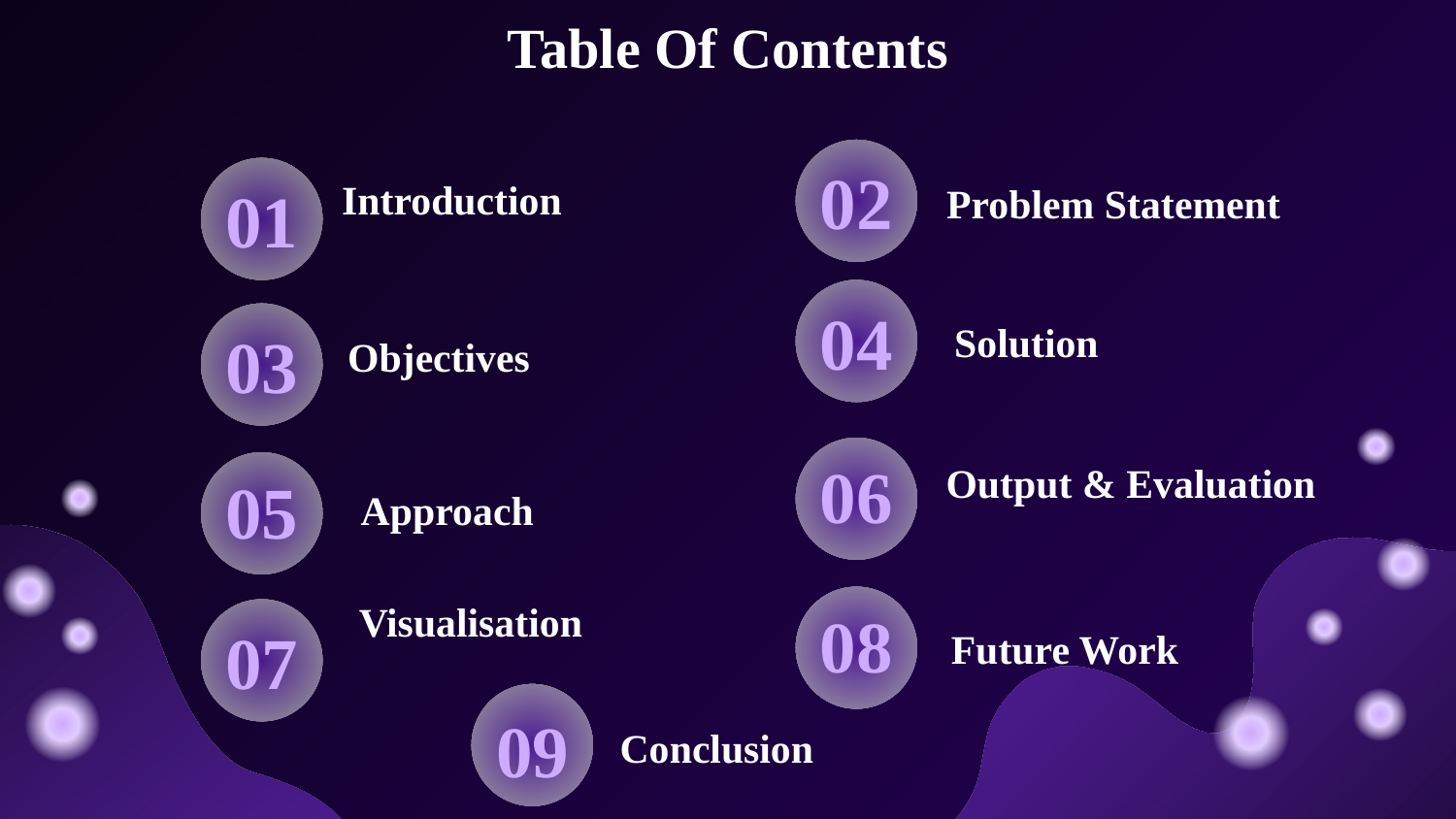

# Table Of Contents
Problem Statement

Introduction

02
01

Solution
04

Objectives
03

06
Approach
Output & Evaluation

05

 Visualisation

08
 Future Work

07

Conclusion
09